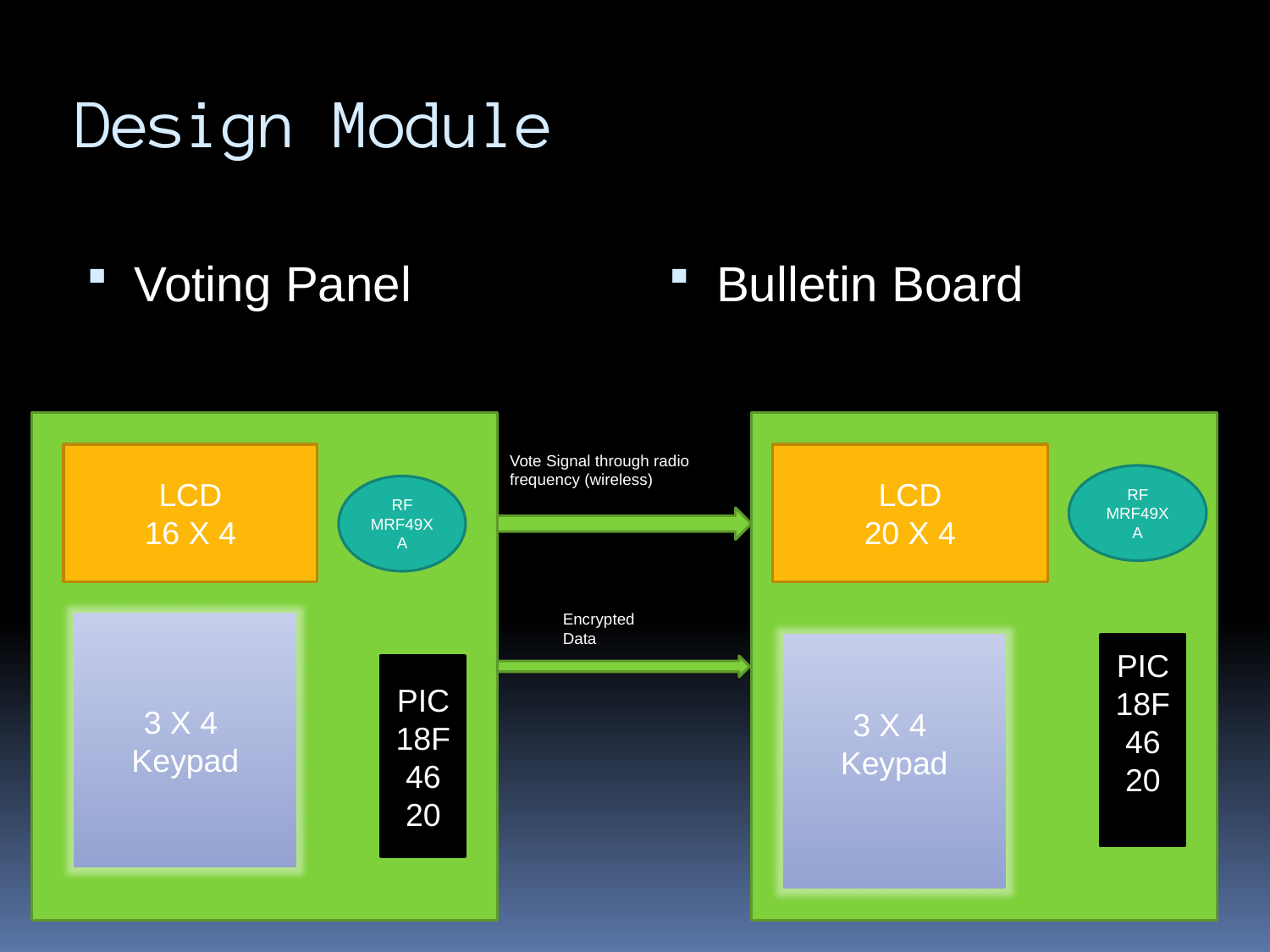

# Design Module
Voting Panel
Bulletin Board

LCD
16 X 4
Vote Signal through radio frequency (wireless)
LCD
20 X 4
RF
MRF49XA
RF
MRF49XA

Encrypted Data
3 X 4
Keypad
3 X 4
Keypad

PIC
18F
46
20

PIC
18F
46
20